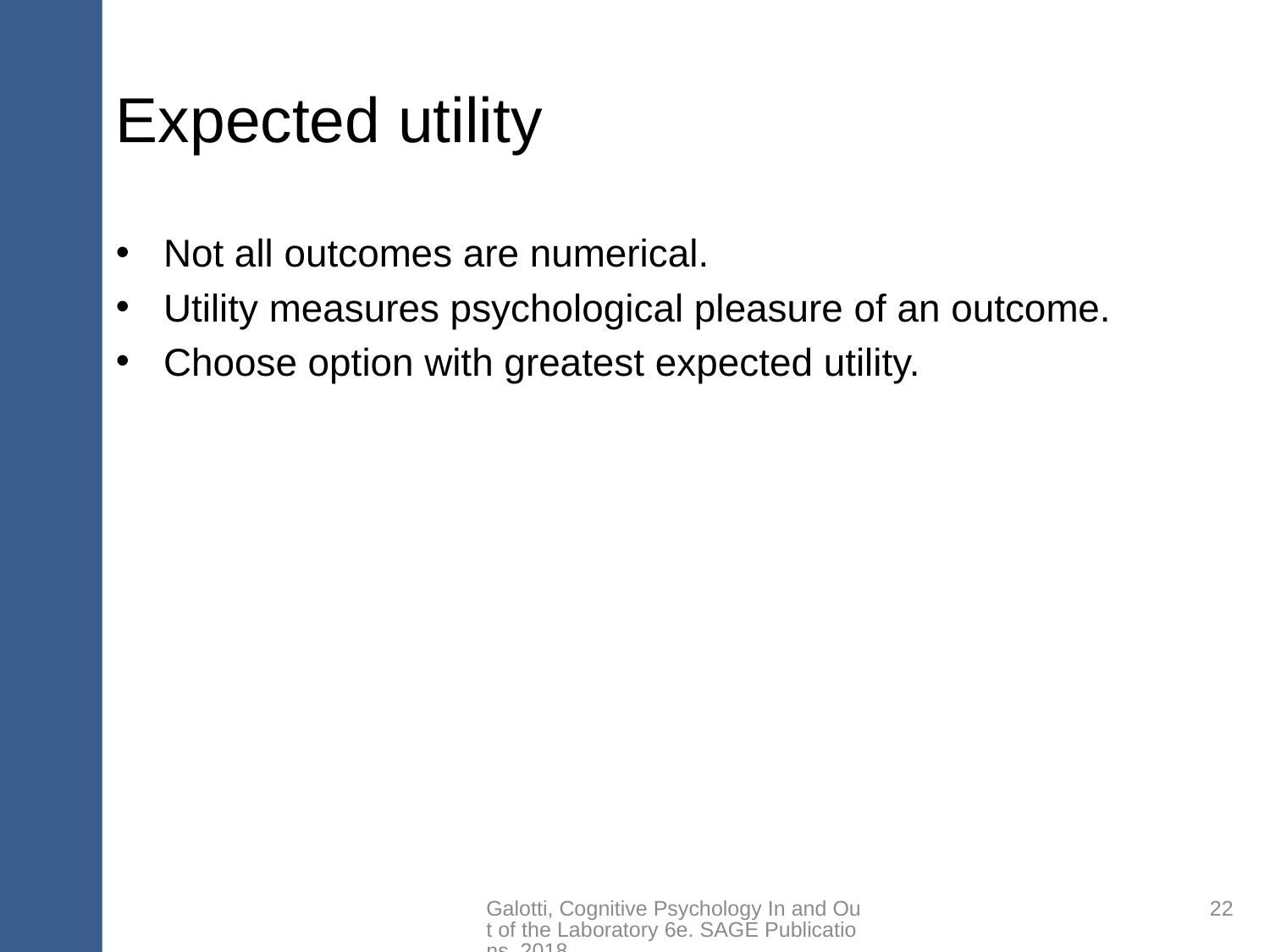

# Expected utility
Not all outcomes are numerical.
Utility measures psychological pleasure of an outcome.
Choose option with greatest expected utility.
Galotti, Cognitive Psychology In and Out of the Laboratory 6e. SAGE Publications, 2018.
22